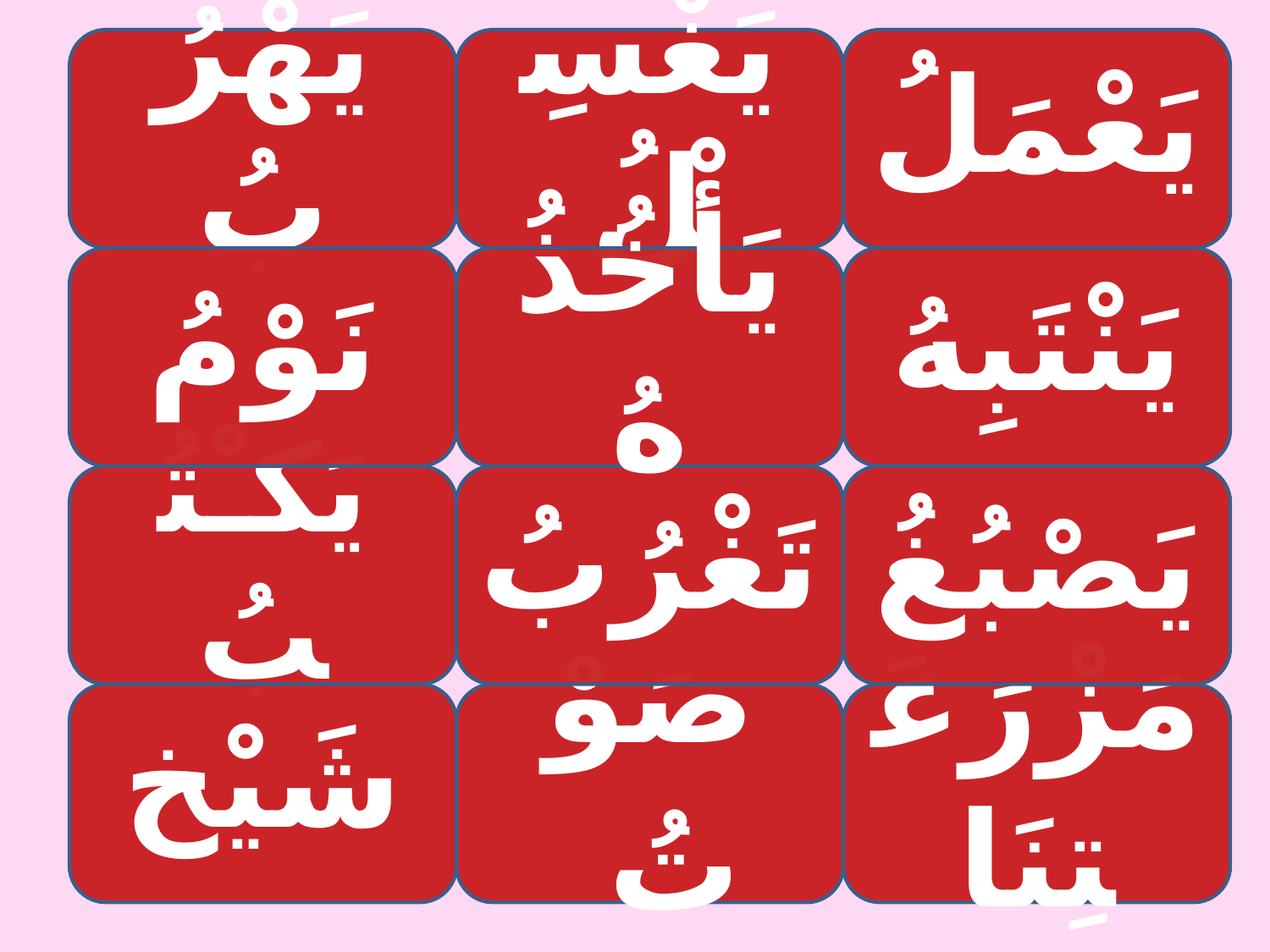

يَهْرُبُ

يَغْسِلُ

يَعْمَلُ

نَوْمُ

يَأْخُذُهُ

يَنْتَبِهُ

يَكـْتُبُ

تَغْرُبُ

يَصْبُغُ

شَيْخ

صَوْتُ

مَزْرَعَتِنَا